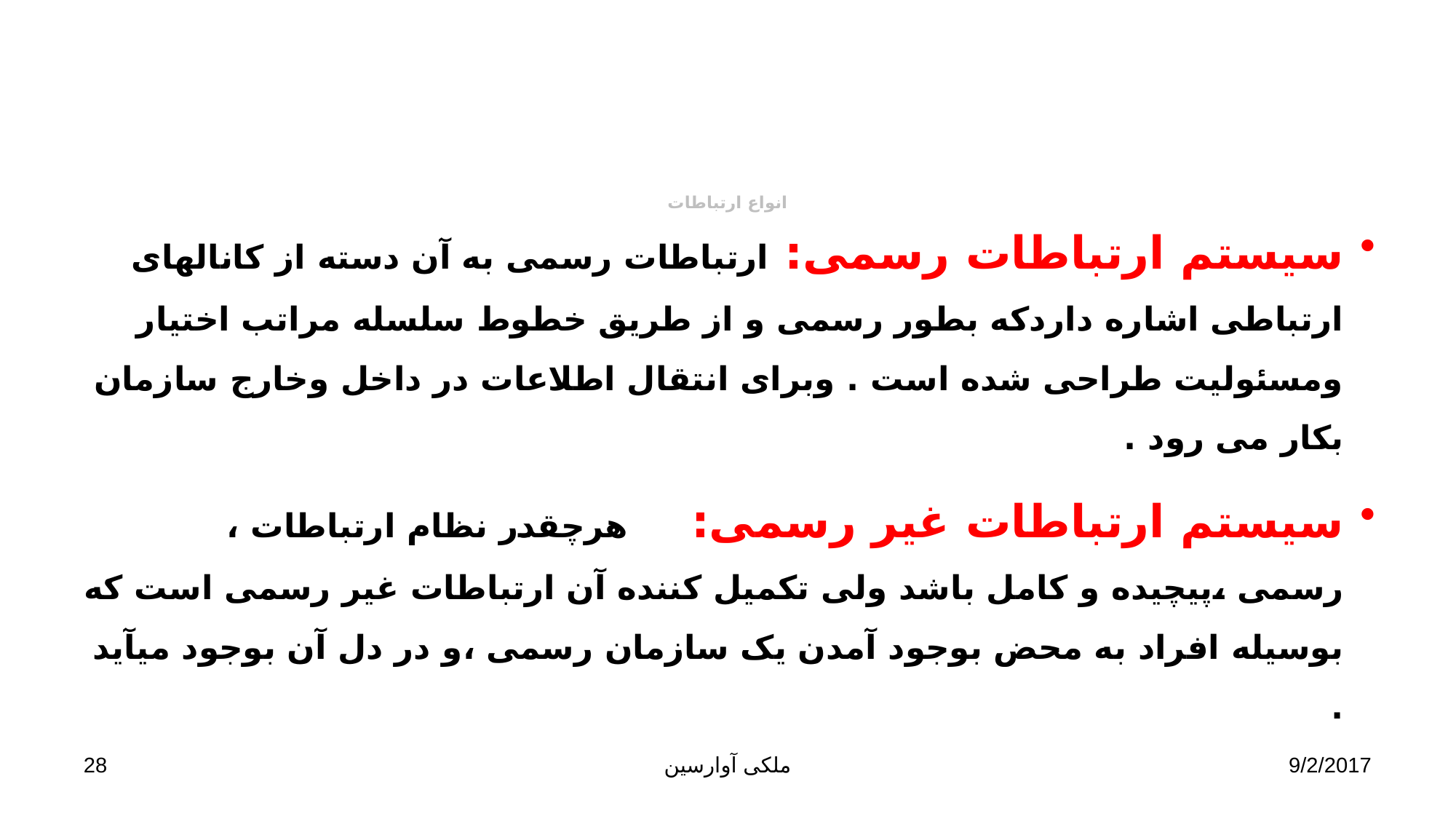

# انواع ارتباطات
سيستم ارتباطات رسمی: ارتباطات رسمی به آن دسته از کانالھای ارتباطی اشاره داردکه بطور رسمی و از طريق خطوط سلسله مراتب اختيار ومسئوليت طراحی شده است . وبرای انتقال اطلاعات در داخل وخارج سازمان بکار می رود .
سيستم ارتباطات غير رسمی:    ھرچقدر نظام ارتباطات ، رسمی ،پيچيده و کامل باشد ولی تکميل کننده آن ارتباطات غير رسمی است که بوسيله افراد به محض بوجود آمدن يک سازمان رسمی ،و در دل آن بوجود میآيد .
28
ملکی آوارسین
9/2/2017